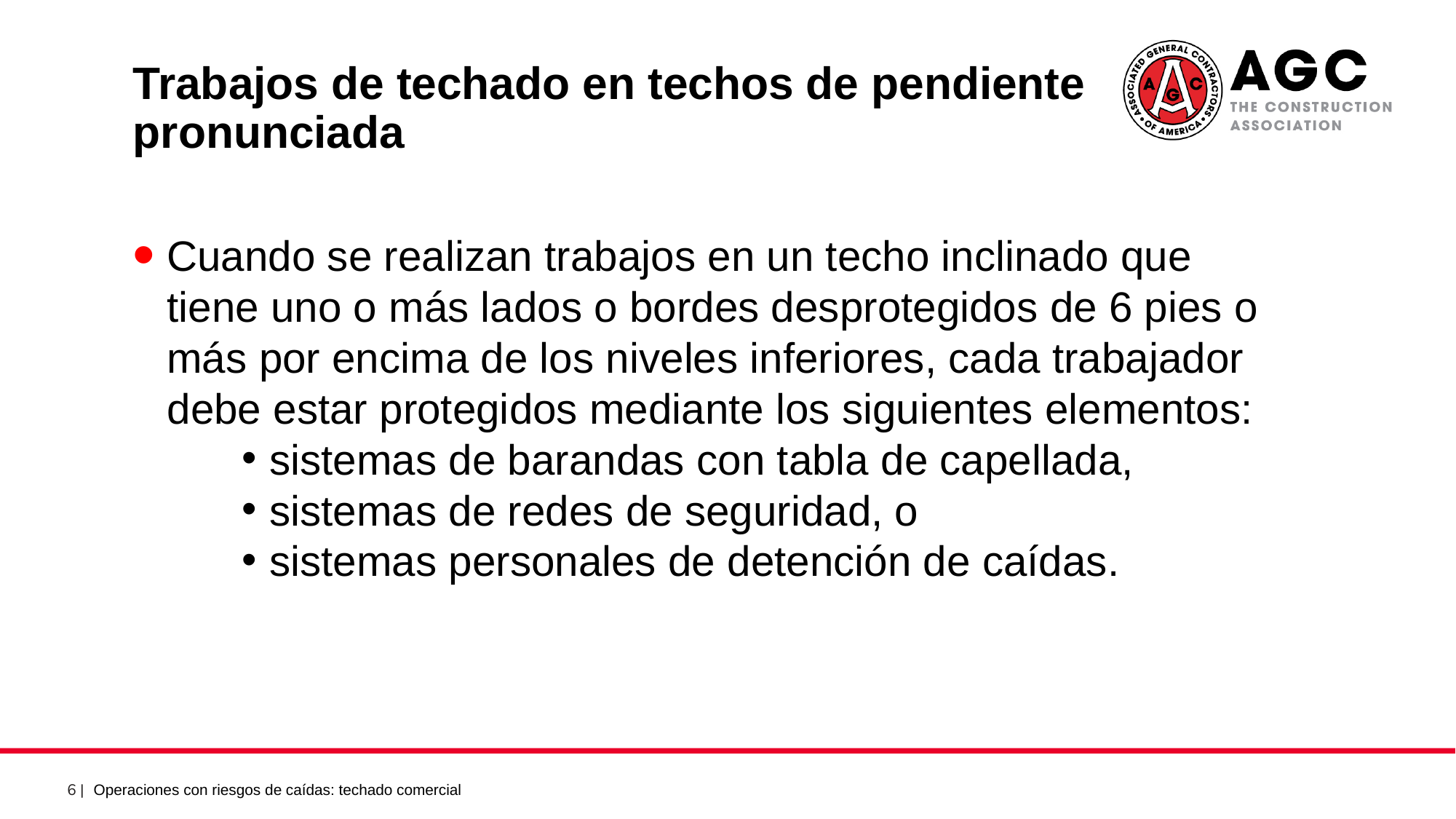

Trabajos de techado en techos de pendiente pronunciada
Cuando se realizan trabajos en un techo inclinado que tiene uno o más lados o bordes desprotegidos de 6 pies o más por encima de los niveles inferiores, cada trabajador debe estar protegidos mediante los siguientes elementos:
sistemas de barandas con tabla de capellada,
sistemas de redes de seguridad, o
sistemas personales de detención de caídas.
Operaciones con riesgos de caídas: techado comercial